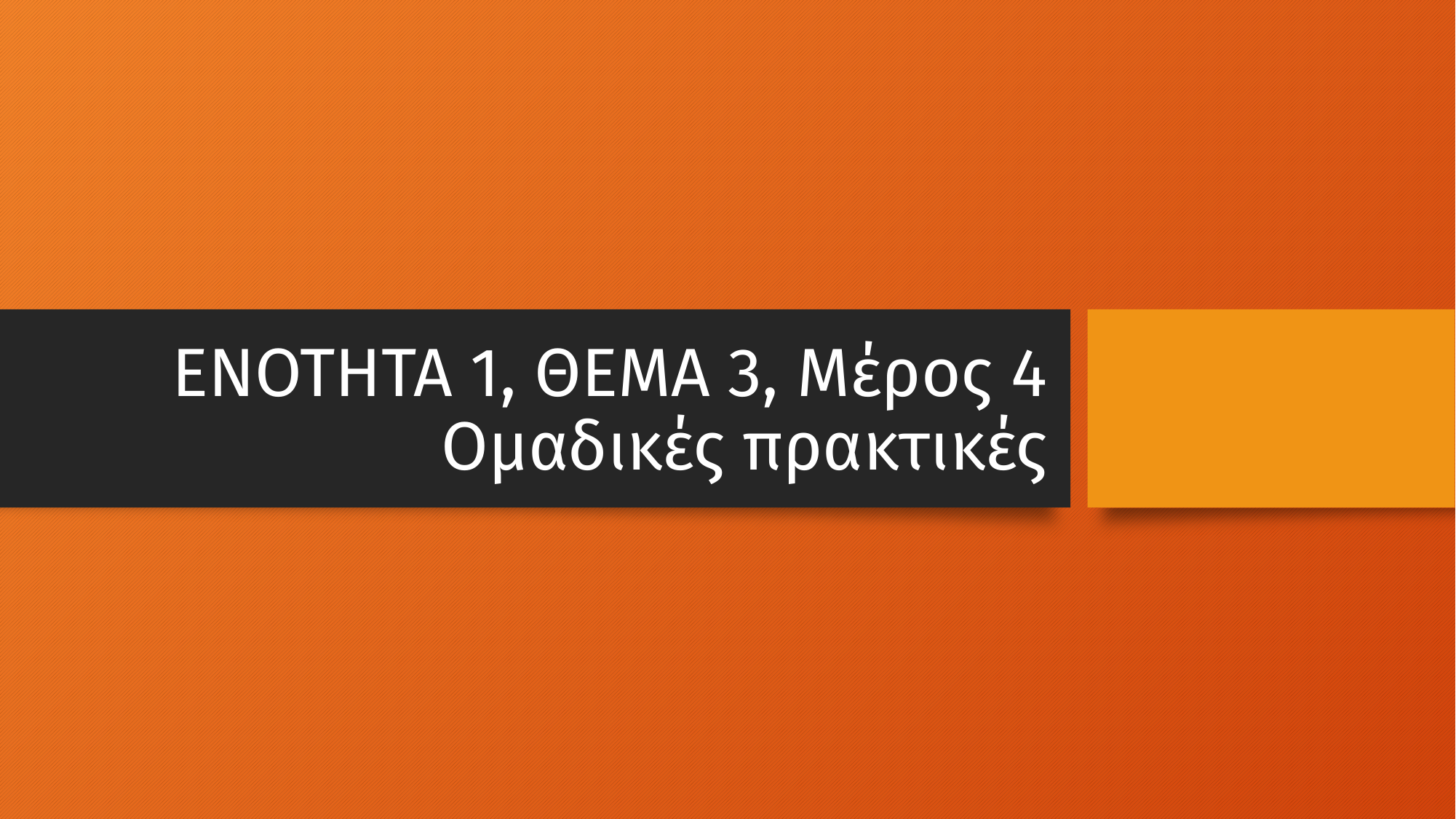

# ΕΝΟΤΗΤΑ 1, ΘΕΜΑ 3, Μέρος 4 Ομαδικές πρακτικές